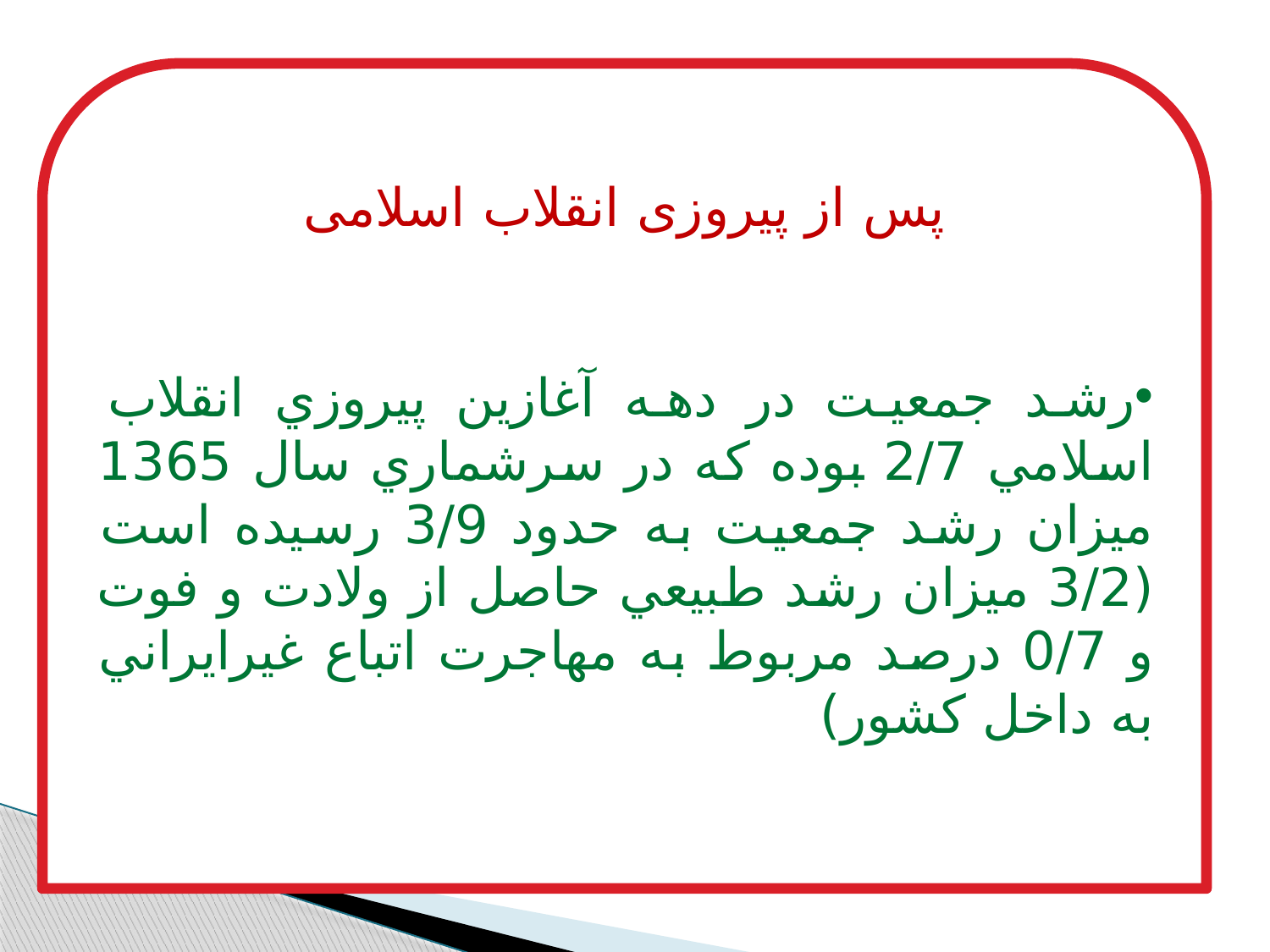

پس از پیروزی انقلاب اسلامی

رشد جمعيت در دهه آغازين پيروزي انقلاب اسلامي 2/7 بوده كه در سرشماري سال 1365 ميزان رشد جمعيت به حدود 3/9 رسيده است (3/2 ميزان رشد طبيعي حاصل از ولادت و فوت و 0/7 درصد مربوط به مهاجرت اتباع غيرايراني به داخل کشور)